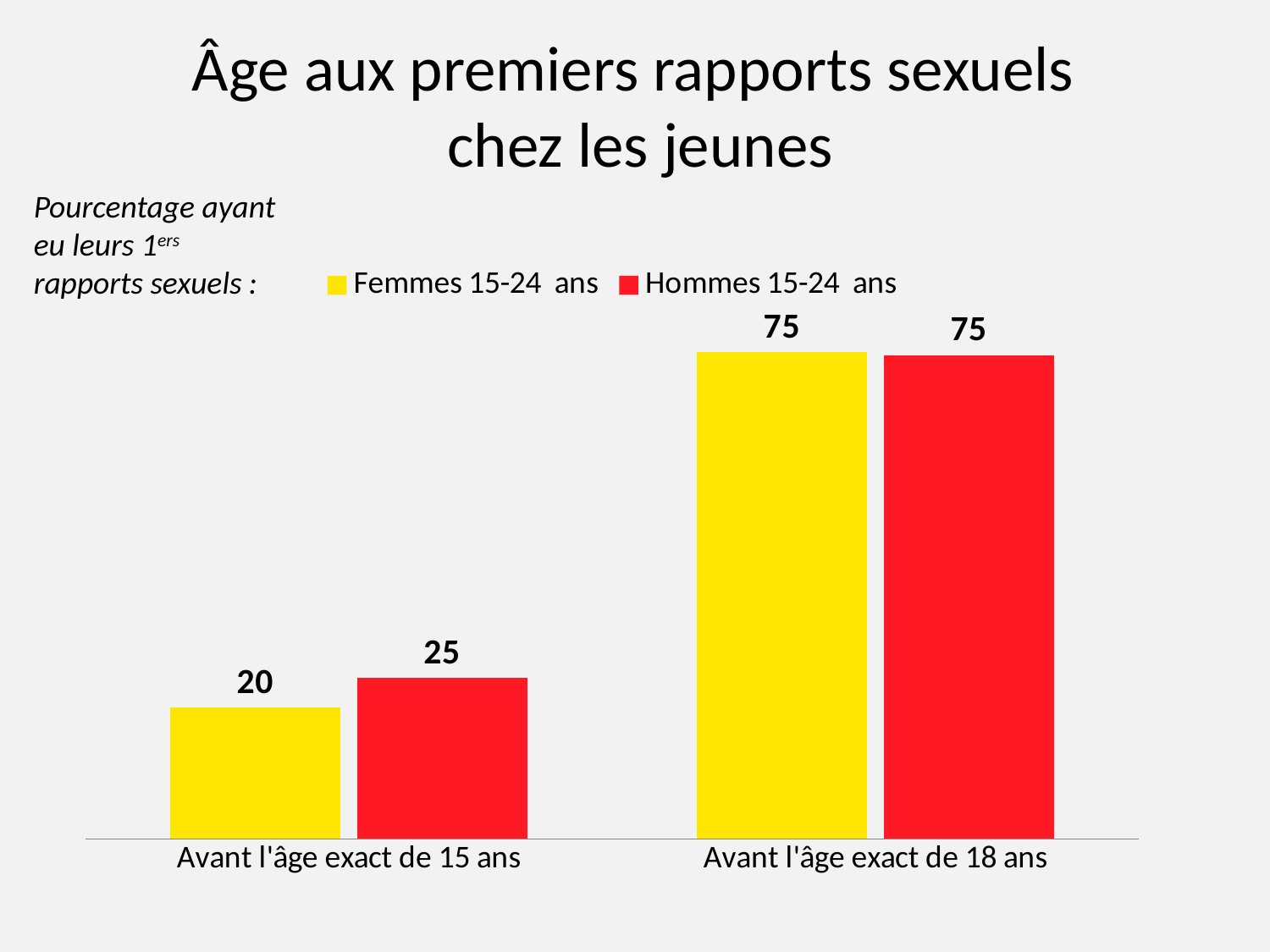

Âge aux premiers rapports sexuels
chez les jeunes
Pourcentage ayant eu leurs 1ers rapports sexuels :

### Chart

| Category | Femmes 15-24  ans | Hommes 15-24  ans |
|---|---|---|
| Avant l'âge exact de 15 ans | 20.3 | 24.8 |
| Avant l'âge exact de 18 ans | 75.1 | 74.6 |